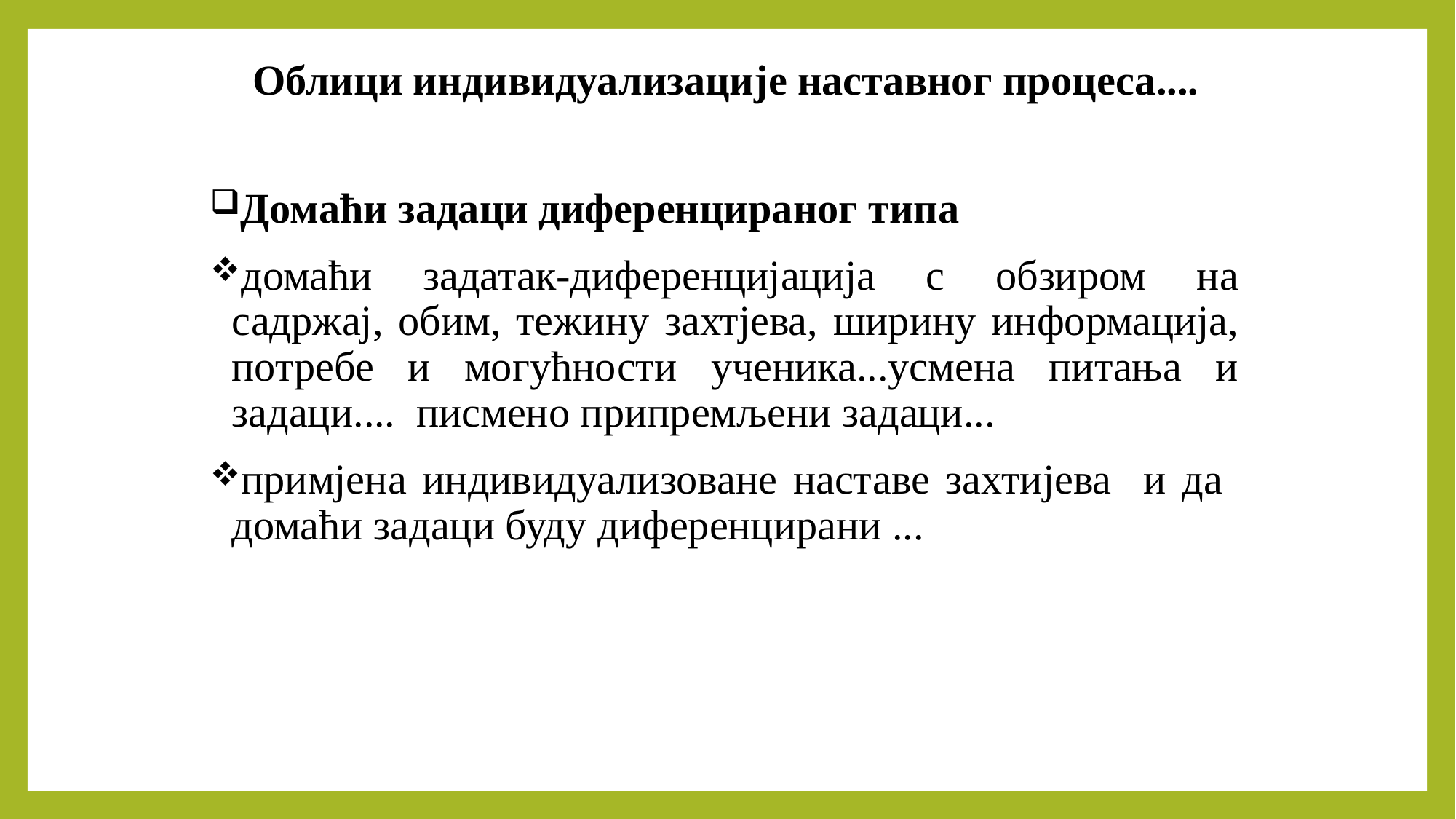

# Облици индивидуализације наставног процеса....

Домаћи задаци диференцираног типа
домаћи задатак-диференцијација с обзиром на садржај, обим, тежину захтјева, ширину информација, потребе и могућности ученика...усмена питања и задаци....  писмено припремљени задаци...
примјена индивидуализоване наставе захтијева  и да  домаћи задаци буду диференцирани ...